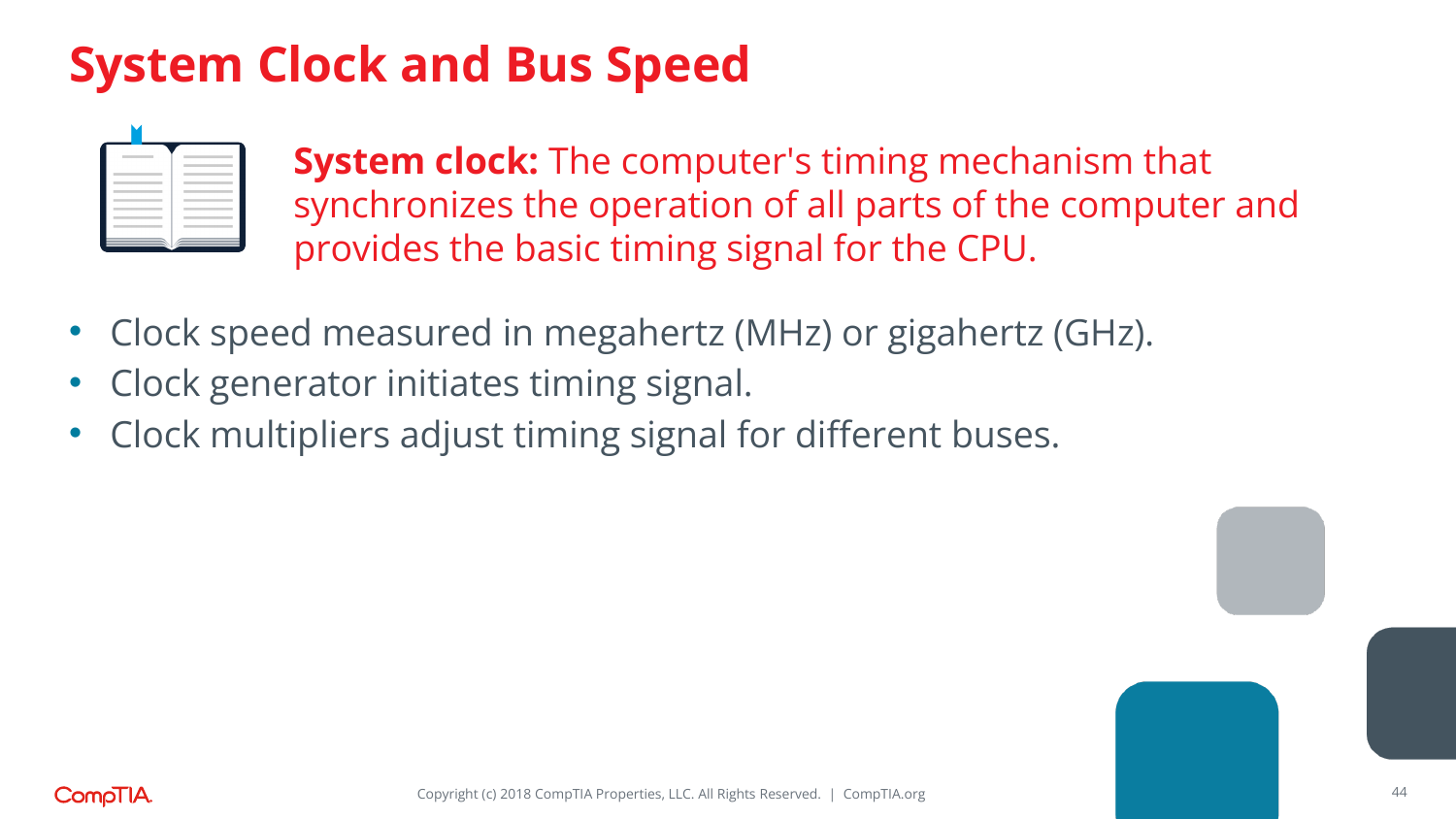

# System Clock and Bus Speed
System clock: The computer's timing mechanism that synchronizes the operation of all parts of the computer and provides the basic timing signal for the CPU.
Clock speed measured in megahertz (MHz) or gigahertz (GHz).
Clock generator initiates timing signal.
Clock multipliers adjust timing signal for different buses.
44